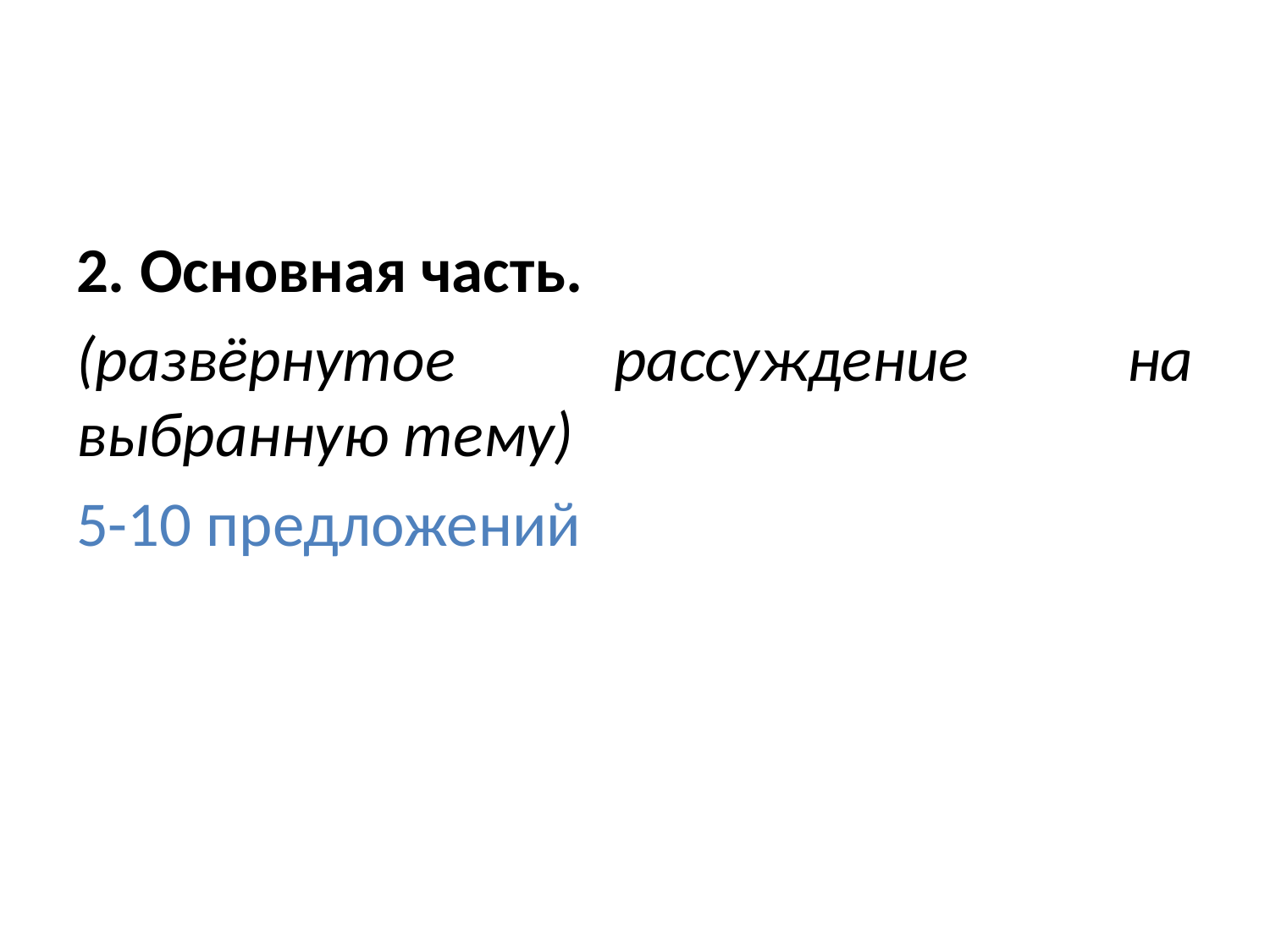

#
2. Основная часть.
(развёрнутое рассуждение на выбранную тему)
5-10 предложений